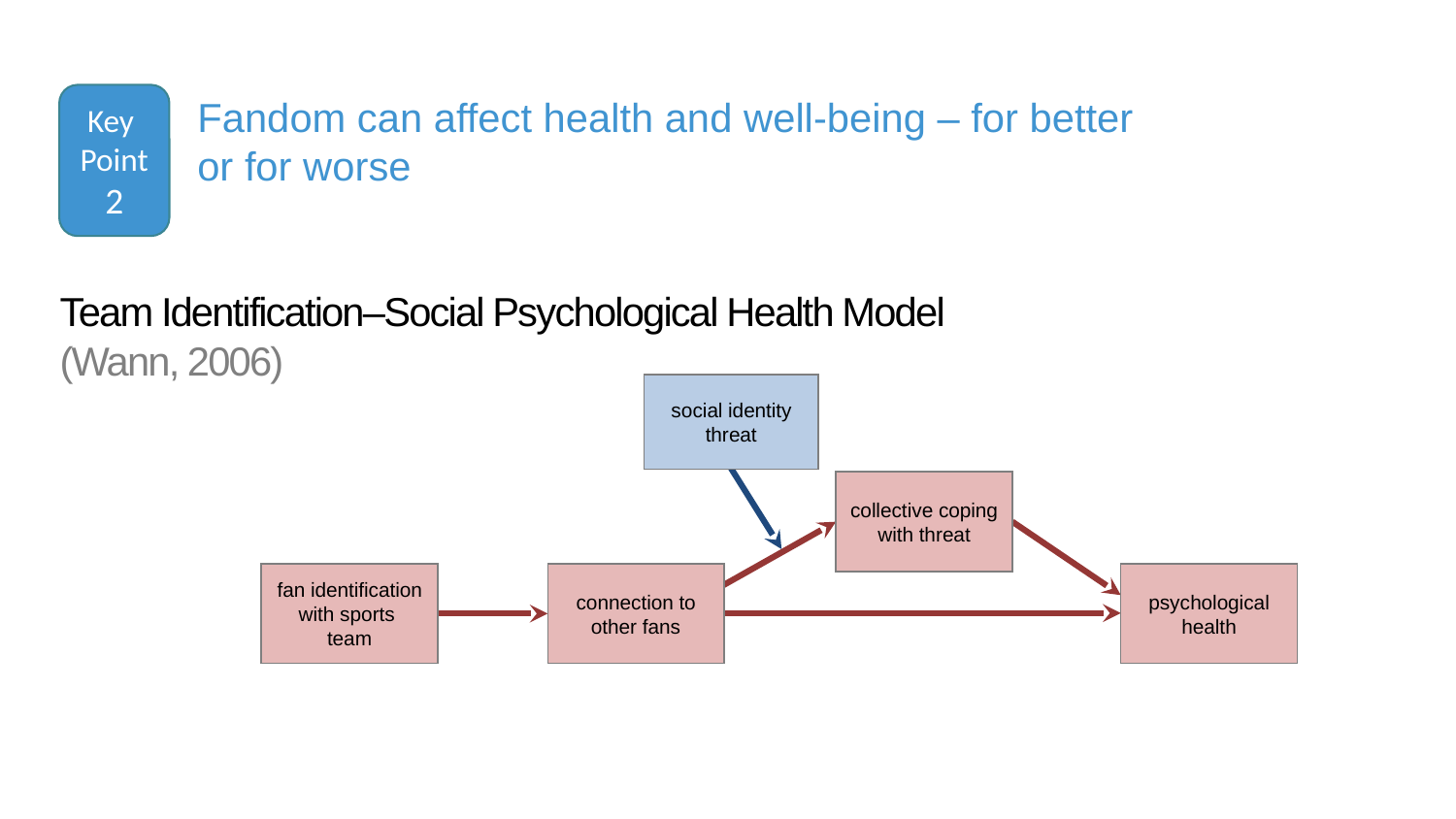

Key
Point
2
Fandom can affect health and well-being – for better or for worse
# Team Identification–Social Psychological Health Model (Wann, 2006)
social identity threat
collective coping with threat
fan identification with sports
team
connection to other fans
psychological health